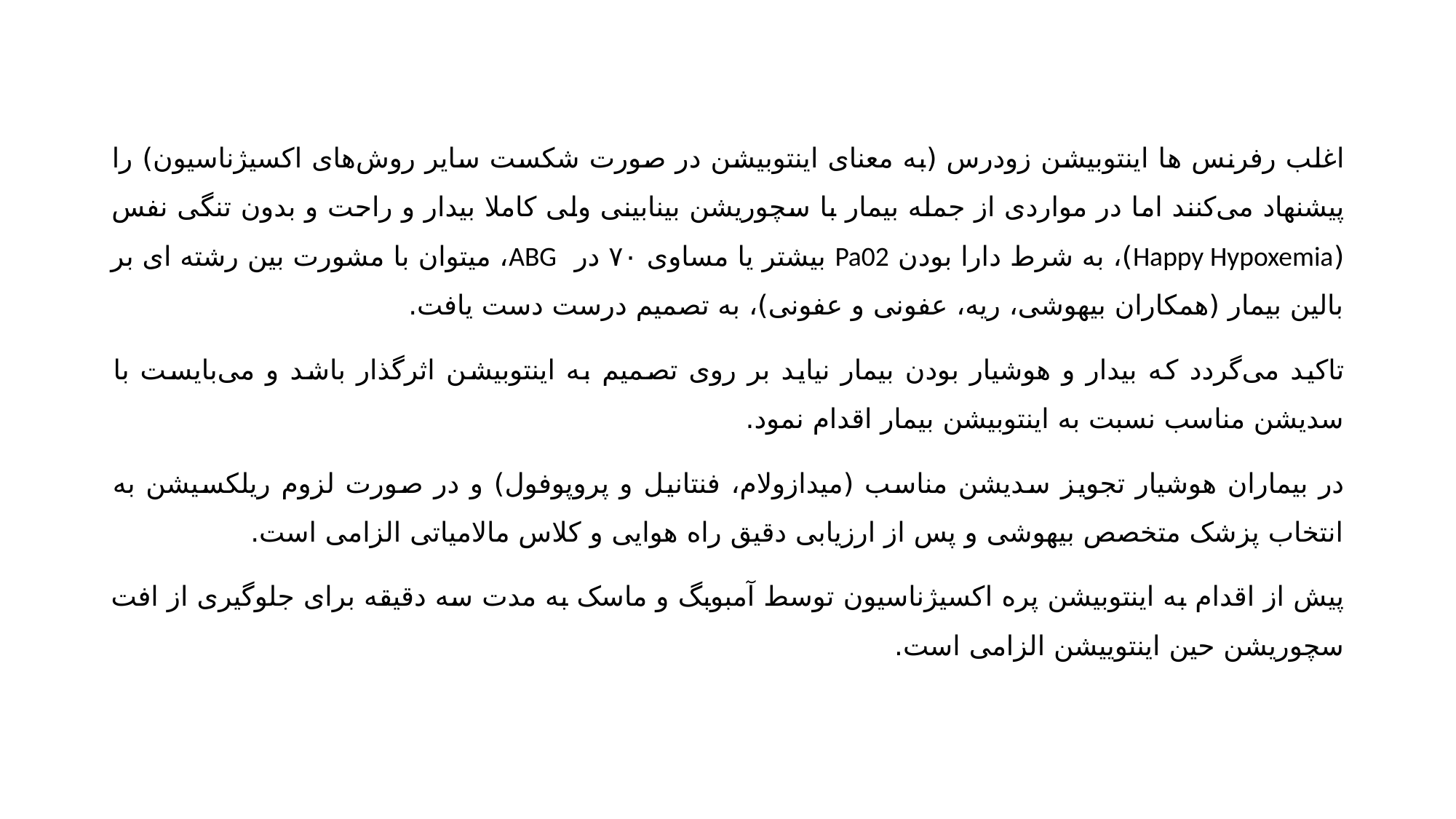

اغلب رفرنس ها اینتوبیشن زودرس (به معنای اینتوبیشن در صورت شکست سایر روش‌های اکسیژناسیون) را پیشنهاد می‌کنند اما در مواردی از جمله بیمار با سچوریشن بینابینی ولی کاملا بیدار و راحت و بدون تنگی نفس (Happy Hypoxemia)، به شرط دارا بودن Pa02 بیشتر یا مساوی ۷۰ در  ABG، میتوان با مشورت بین رشته ای بر بالین بیمار (همکاران بیهوشی، ریه، عفونی و عفونی)، به تصمیم درست دست یافت.
تاکید می‌گردد که بیدار و هوشیار بودن بیمار نیاید بر روی تصمیم به اینتوبیشن اثرگذار باشد و می‌بایست با سدیشن مناسب نسبت به اینتوبیشن بیمار اقدام نمود.
در بیماران هوشیار تجویز سدیشن مناسب (میدازولام، فنتانیل و پروپوفول) و در صورت لزوم ریلکسیشن به انتخاب پزشک متخصص بیهوشی و پس از ارزیابی دقیق راه هوایی و کلاس مالامیاتی الزامی است.
پیش از اقدام به اینتوبیشن پره اکسیژناسیون توسط آمبوبگ و ماسک به مدت سه دقیقه برای جلوگیری از افت سچوریشن حین اینتوییشن الزامی است.